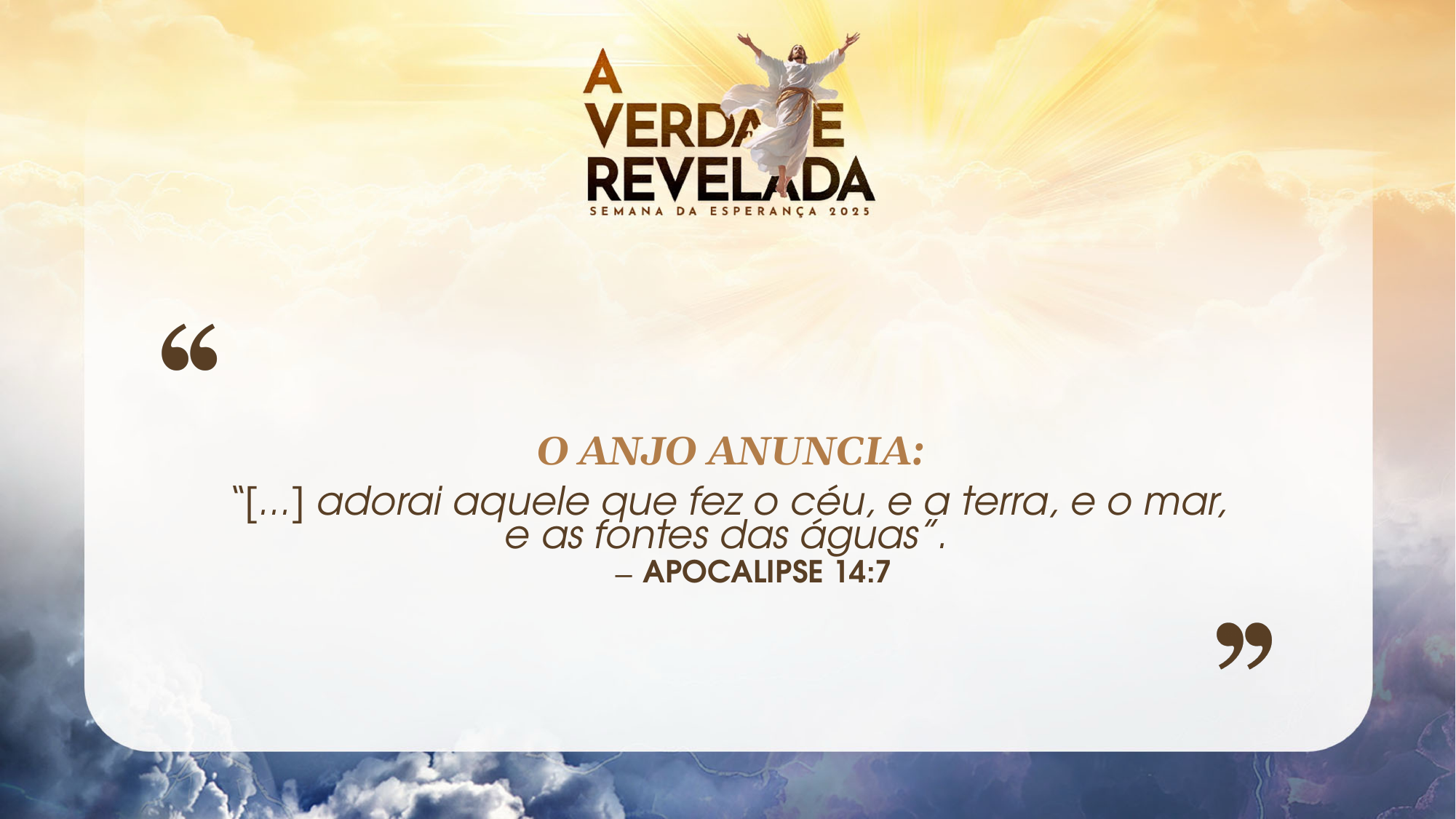

O ANJO ANUNCIA:
“[...] adorai aquele que fez o céu, e a terra, e o mar, e as fontes das águas”.
APOCALIPSE 14:7